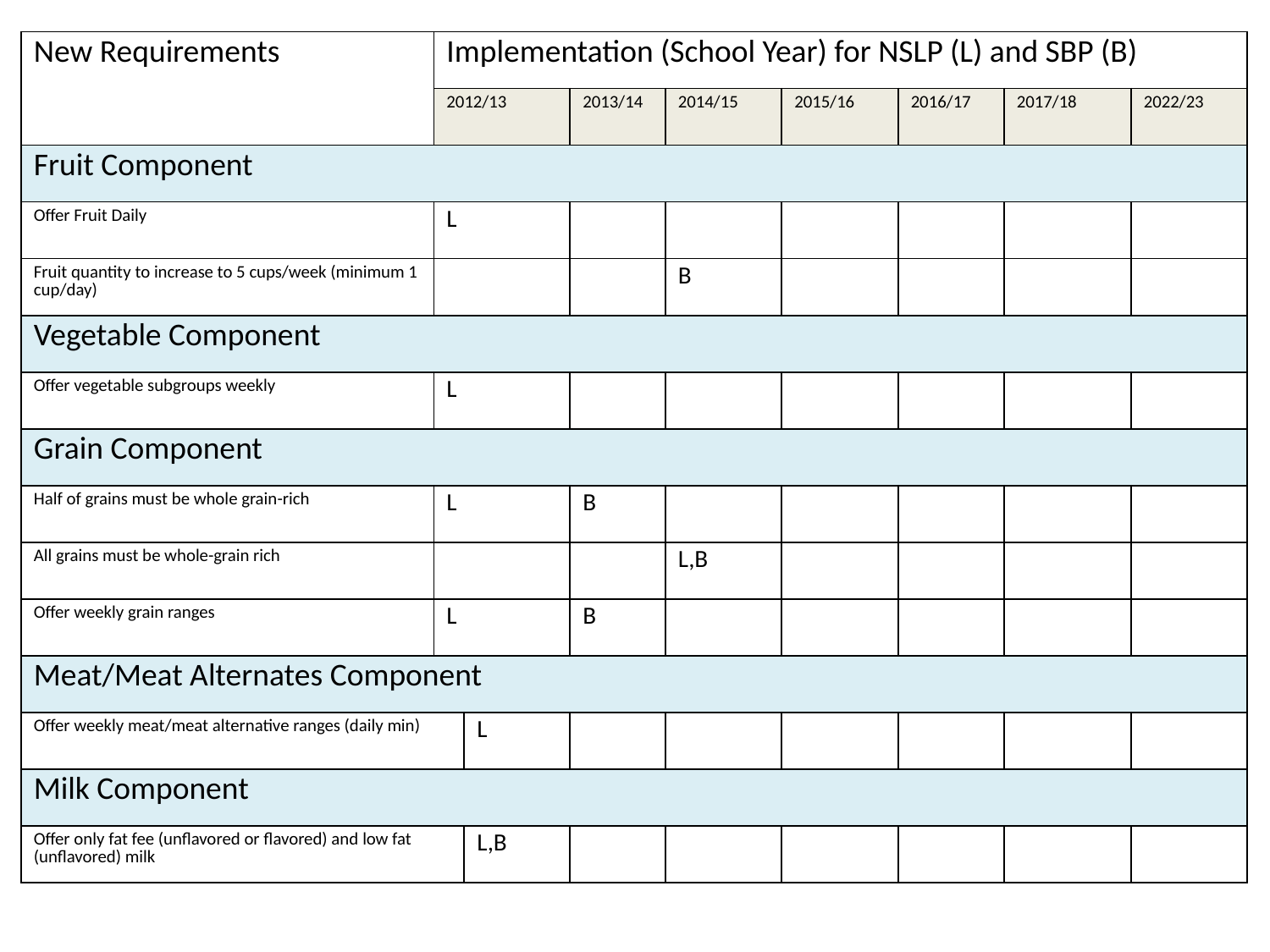

| New Requirements | Implementation (School Year) for NSLP (L) and SBP (B) |  |  |  |  |  |  |  |
| --- | --- | --- | --- | --- | --- | --- | --- | --- |
|  | 2012/13 |  | 2013/14 | 2014/15 | 2015/16 | 2016/17 | 2017/18 | 2022/23 |
| Fruit Component |  |  |  |  |  |  |  |  |
| Offer Fruit Daily | L |  |  |  |  |  |  |  |
| Fruit quantity to increase to 5 cups/week (minimum 1 cup/day) |  |  |  | B |  |  |  |  |
| Vegetable Component |  |  |  |  |  |  |  |  |
| Offer vegetable subgroups weekly | L |  |  |  |  |  |  |  |
| Grain Component |  |  |  |  |  |  |  |  |
| Half of grains must be whole grain-rich | L |  | B |  |  |  |  |  |
| All grains must be whole-grain rich |  |  |  | L,B |  |  |  |  |
| Offer weekly grain ranges | L |  | B |  |  |  |  |  |
| Meat/Meat Alternates Component |  |  |  |  |  |  |  |  |
| Offer weekly meat/meat alternative ranges (daily min) |  | L |  |  |  |  |  |  |
| Milk Component |  |  |  |  |  |  |  |  |
| Offer only fat fee (unflavored or flavored) and low fat (unflavored) milk |  | L,B |  |  |  |  |  |  |